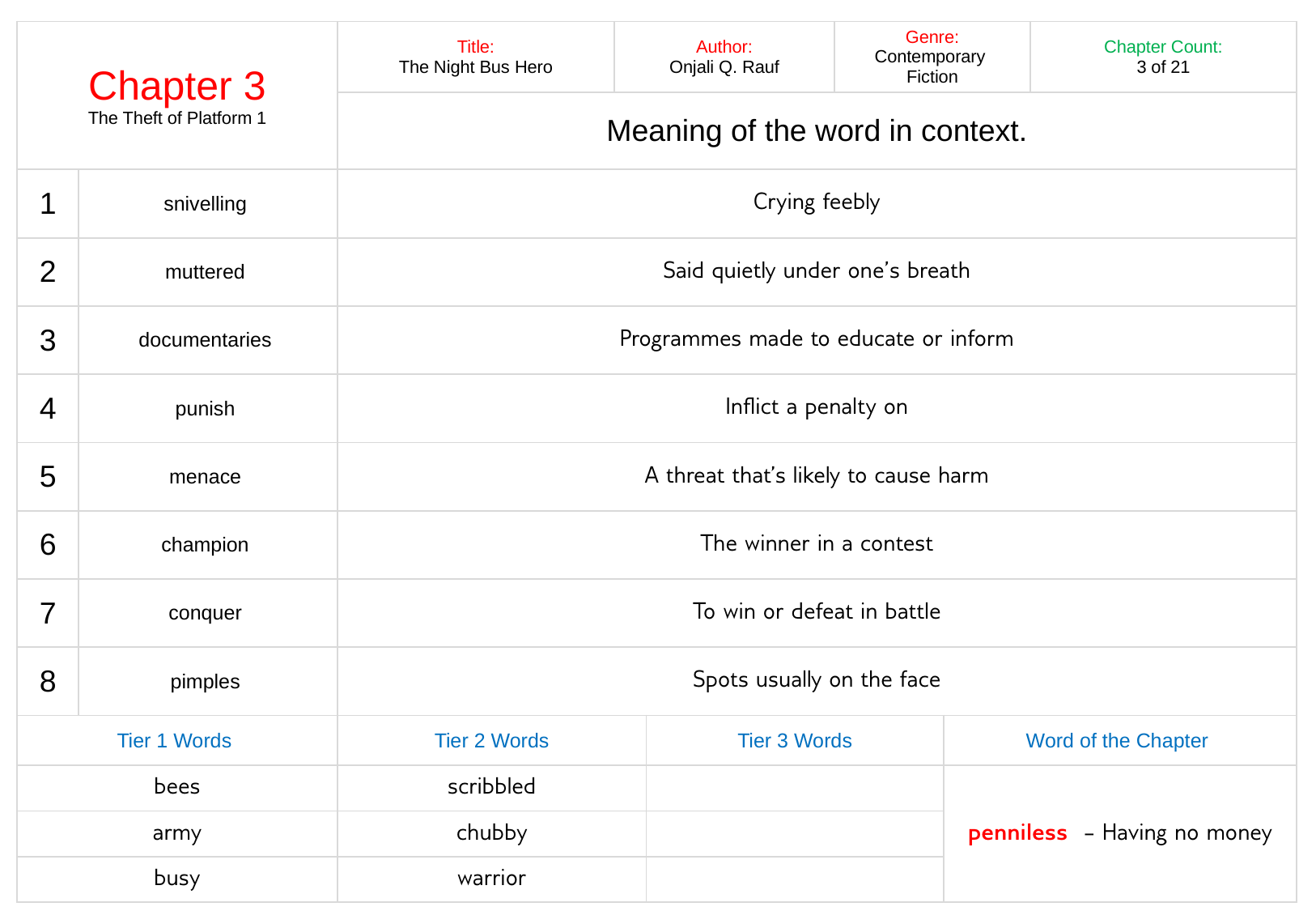

| Chapter 3 The Theft of Platform 1 |  | Title: The Night Bus Hero | Author: Onjali Q. Rauf |  | Genre: Contemporary Fiction | Chapter Word Count: 435 | Chapter Count: 3 of 21 |
| --- | --- | --- | --- | --- | --- | --- | --- |
|  |  | Meaning of the word in context. |  |  |  |  |  |
| 1 | snivelling | Crying feebly |  |  |  |  |  |
| 2 | muttered | Said quietly under one’s breath |  |  |  |  |  |
| 3 | documentaries | Programmes made to educate or inform |  |  |  |  |  |
| 4 | punish | Inflict a penalty on |  |  |  |  |  |
| 5 | menace | A threat that’s likely to cause harm |  |  |  |  |  |
| 6 | champion | The winner in a contest |  |  |  |  |  |
| 7 | conquer | To win or defeat in battle |  |  |  |  |  |
| 8 | pimples | Spots usually on the face |  |  |  |  |  |
| Tier 1 Words |  | Tier 2 Words |  | Tier 3 Words |  | Word of the Chapter |  |
| bees |  | scribbled |  |  |  | penniless – Having no money |  |
| army |  | chubby |  |  |  |  |  |
| busy |  | warrior |  |  |  |  |  |